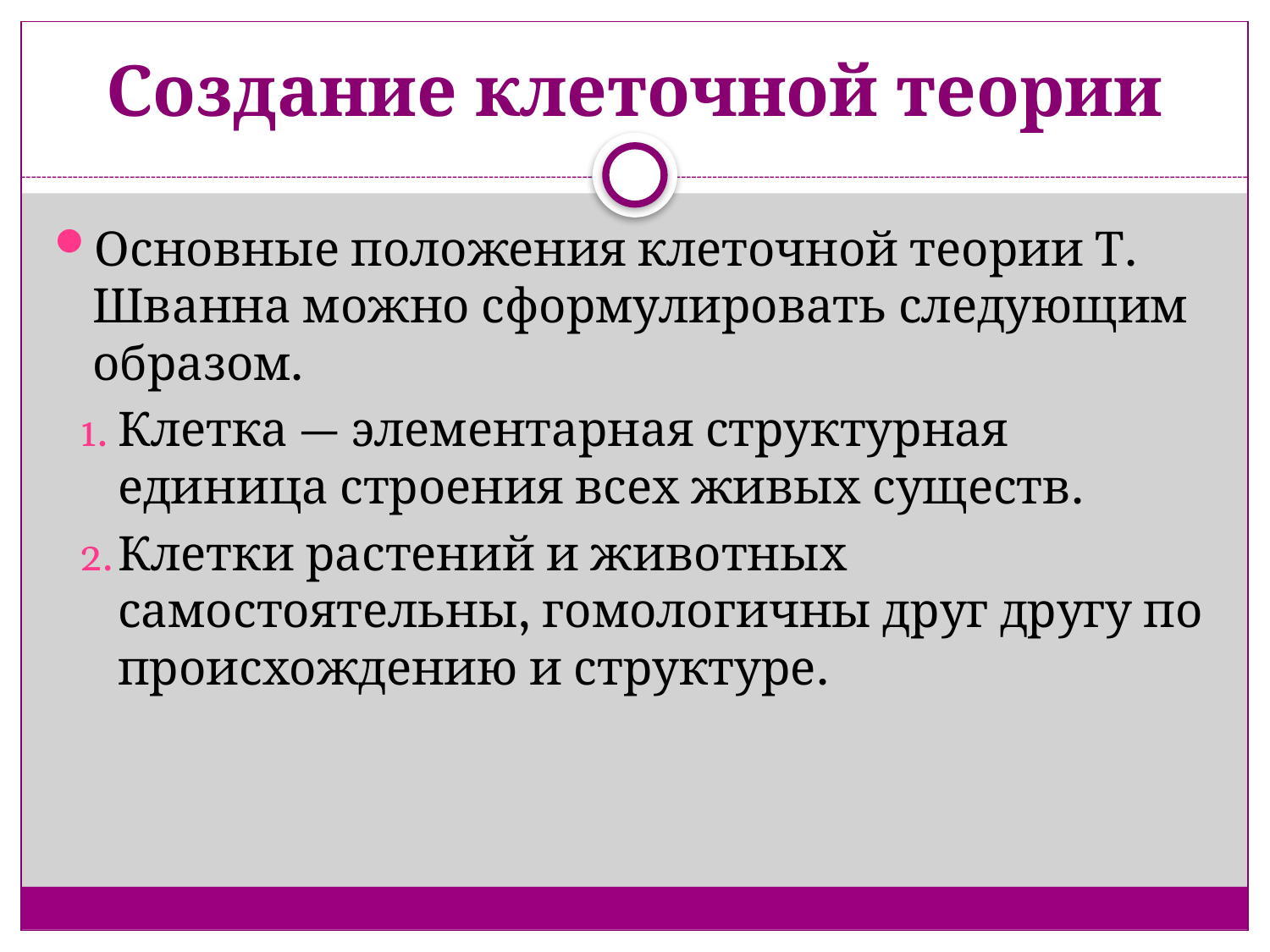

# Создание клеточной теории
Основные положения клеточной теории Т. Шванна можно сформулировать следующим образом.
Клетка — элементарная структурная единица строения всех живых существ.
Клетки растений и животных самостоятельны, гомологичны друг другу по происхождению и структуре.